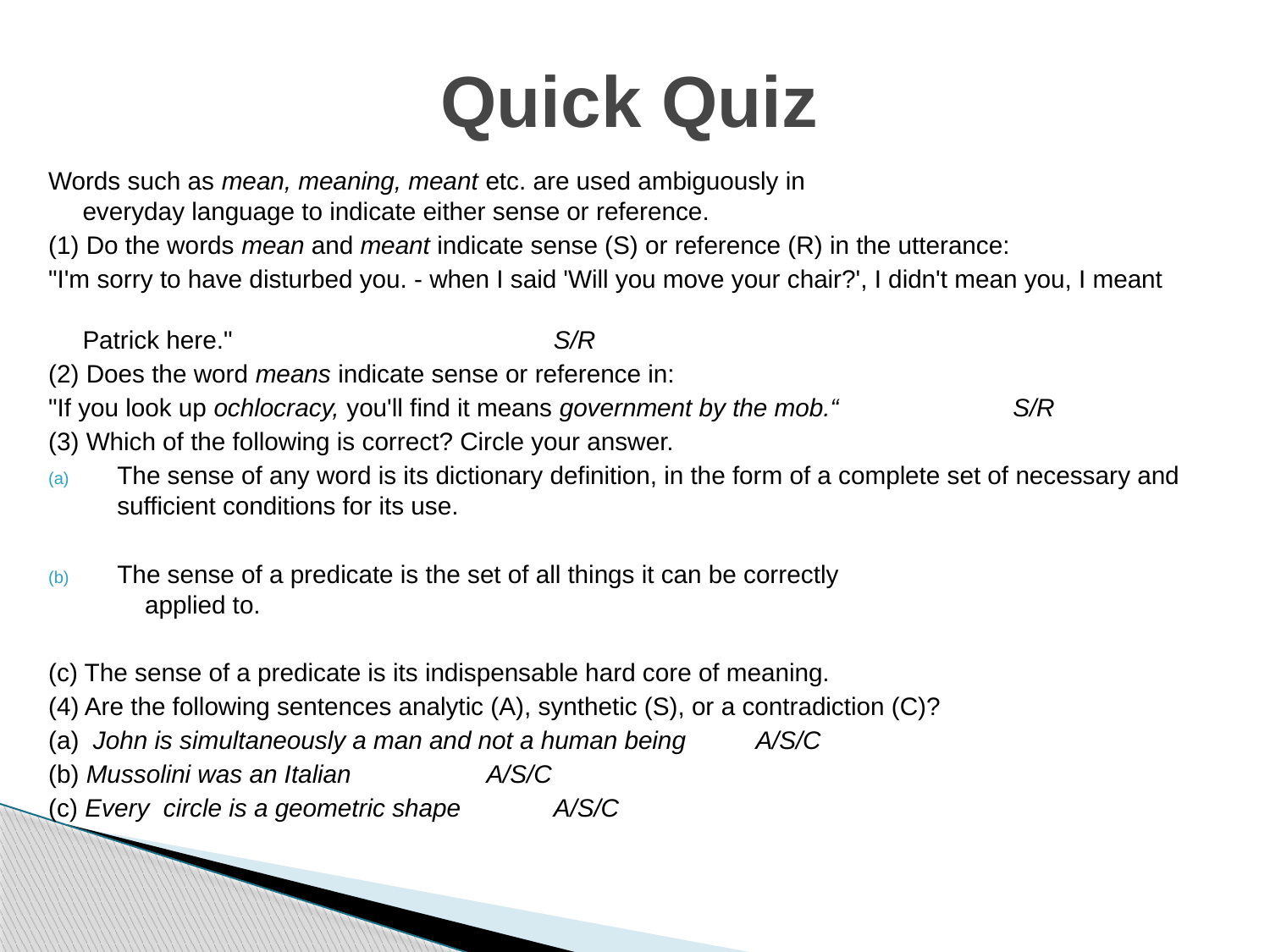

# Quick Quiz
Words such as mean, meaning, meant etc. are used ambiguously in
everyday language to indicate either sense or reference.
(1) Do the words mean and meant indicate sense (S) or reference (R) in the utterance:
"I'm sorry to have disturbed you. - when I said 'Will you move your chair?', I didn't mean you, I meant
Patrick here."                                     					S/R
(2) Does the word means indicate sense or reference in:
"If you look up ochlocracy, you'll find it means government by the mob.“                         S/R
(3) Which of the following is correct? Circle your answer.
The sense of any word is its dictionary definition, in the form of a complete set of necessary and sufficient conditions for its use.

The sense of a predicate is the set of all things it can be correctly
    applied to.

(c) The sense of a predicate is its indispensable hard core of meaning.
(4) Are the following sentences analytic (A), synthetic (S), or a contradiction (C)?
(a)  John is simultaneously a man and not a human being  		A/S/C
(b) Mussolini was an Italian                					A/S/C
(c) Every  circle is a geometric shape          				A/S/C